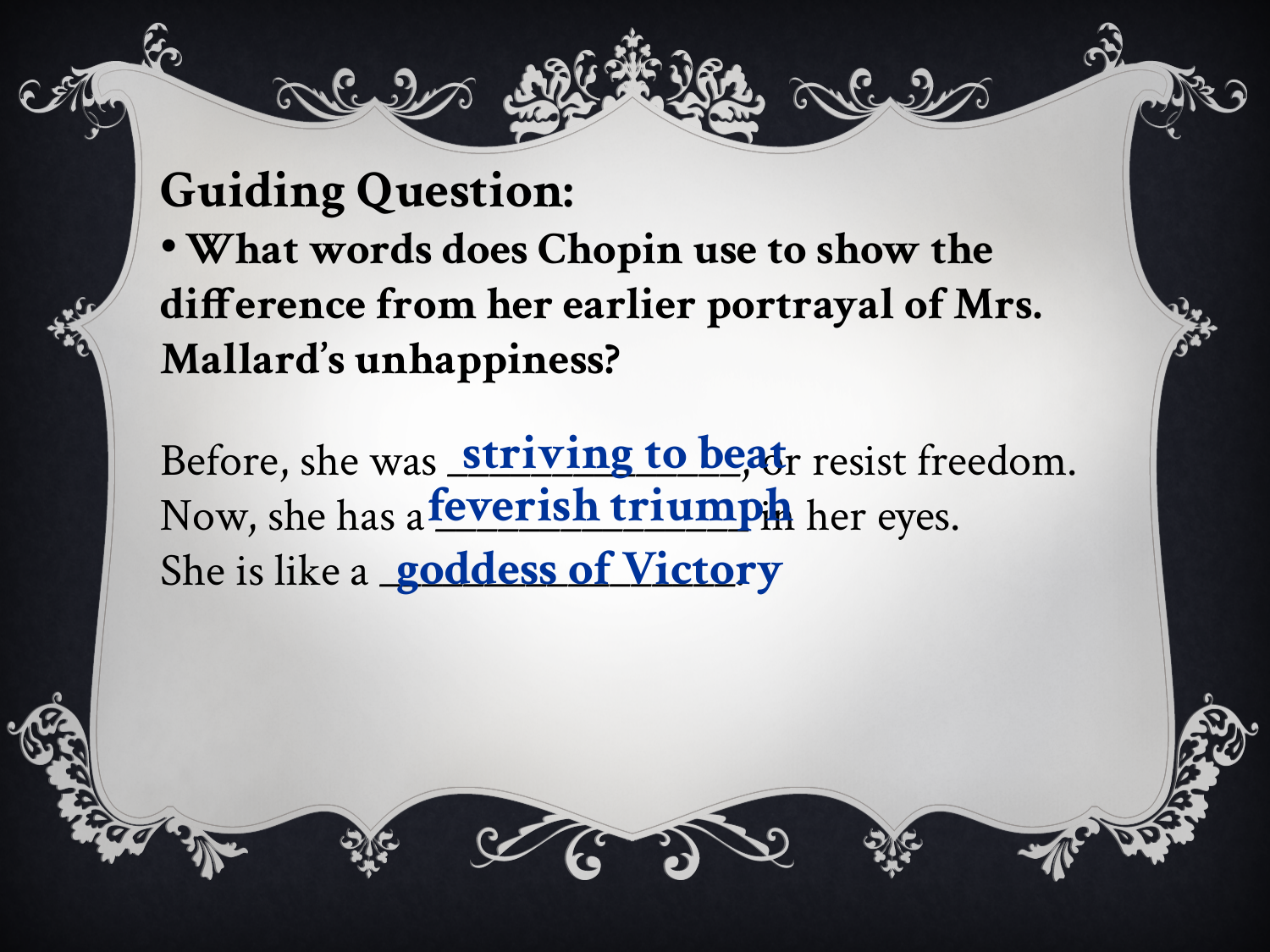

Before, she was ______________, or resist freedom.
Now, she has a _______________ in her eyes.
She is like a _________________.
Guiding Question:
 What words does Chopin use to show the difference from her earlier portrayal of Mrs. Mallard’s unhappiness?
striving to beat
feverish triumph
goddess of Victory